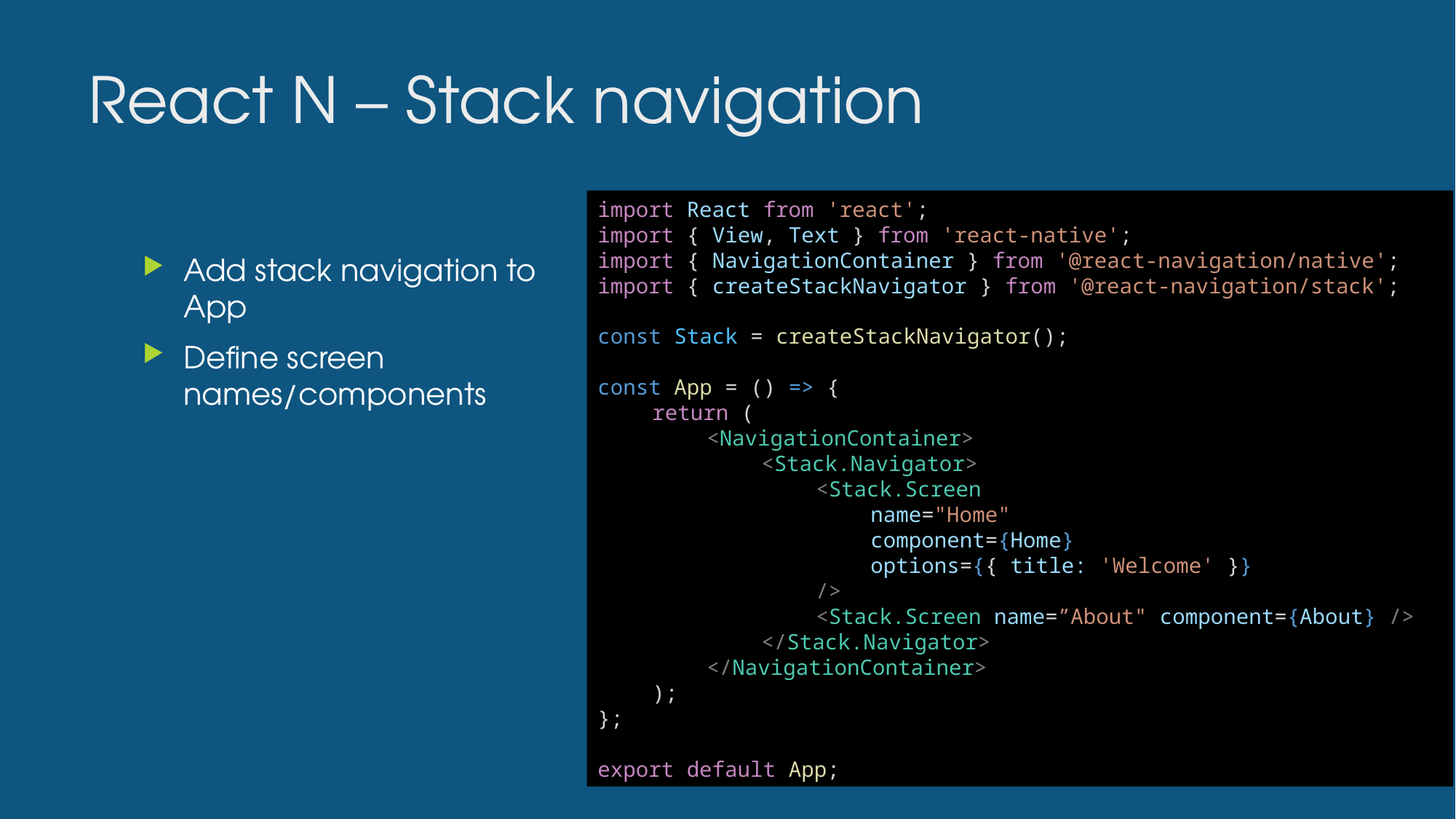

5
# React N – Stack navigation
import React from 'react';
import { View, Text } from 'react-native';
import { NavigationContainer } from '@react-navigation/native';
import { createStackNavigator } from '@react-navigation/stack';
const Stack = createStackNavigator();
const App = () => {
return (
<NavigationContainer>
<Stack.Navigator>
<Stack.Screen
name="Home"
component={Home}
options={{ title: 'Welcome' }}
/>
<Stack.Screen name=”About" component={About} />
</Stack.Navigator>
</NavigationContainer>
);
};
export default App;
Add stack navigation to App
Define screen names/components